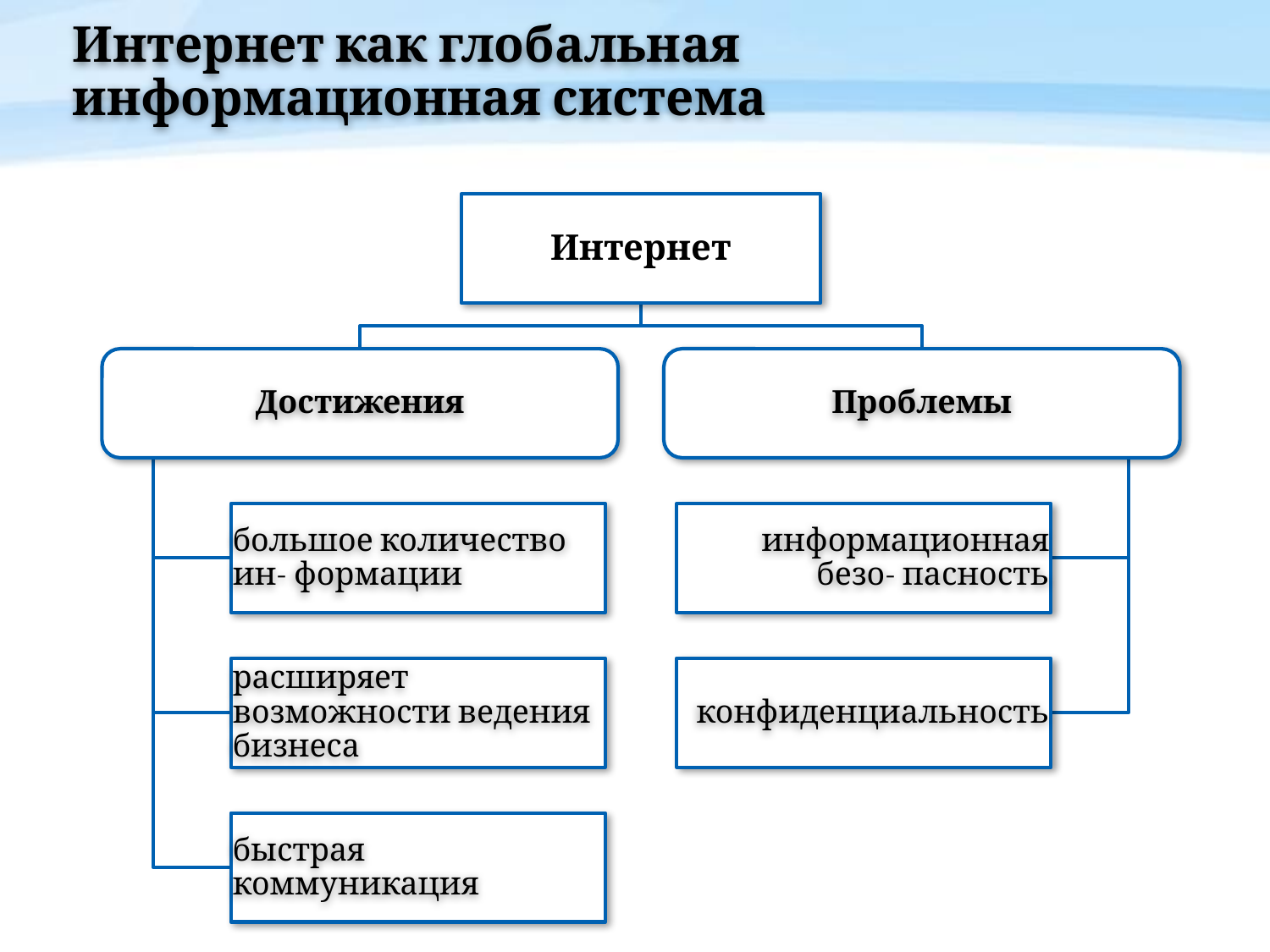

# Интернет как глобальная информационная система

Интернет

Достижения
Проблемы

большое количество ин- формации

информационная безо- пасность

расширяет возможности ведения бизнеса

конфиденциальность

быстрая коммуникация